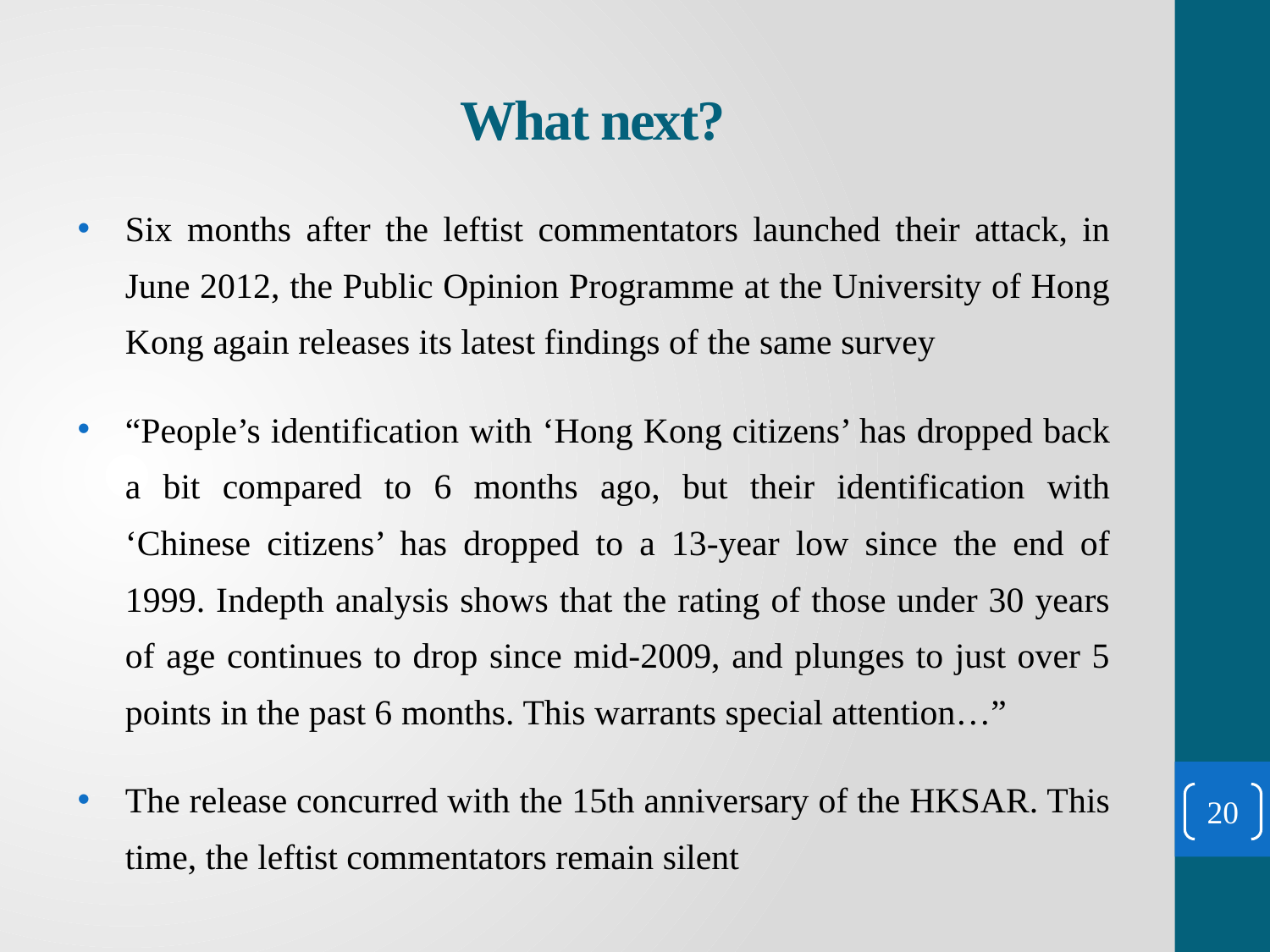

# What next?
Six months after the leftist commentators launched their attack, in June 2012, the Public Opinion Programme at the University of Hong Kong again releases its latest findings of the same survey
“People’s identification with ‘Hong Kong citizens’ has dropped back a bit compared to 6 months ago, but their identification with ‘Chinese citizens’ has dropped to a 13-year low since the end of 1999. Indepth analysis shows that the rating of those under 30 years of age continues to drop since mid-2009, and plunges to just over 5 points in the past 6 months. This warrants special attention…”
The release concurred with the 15th anniversary of the HKSAR. This time, the leftist commentators remain silent
20